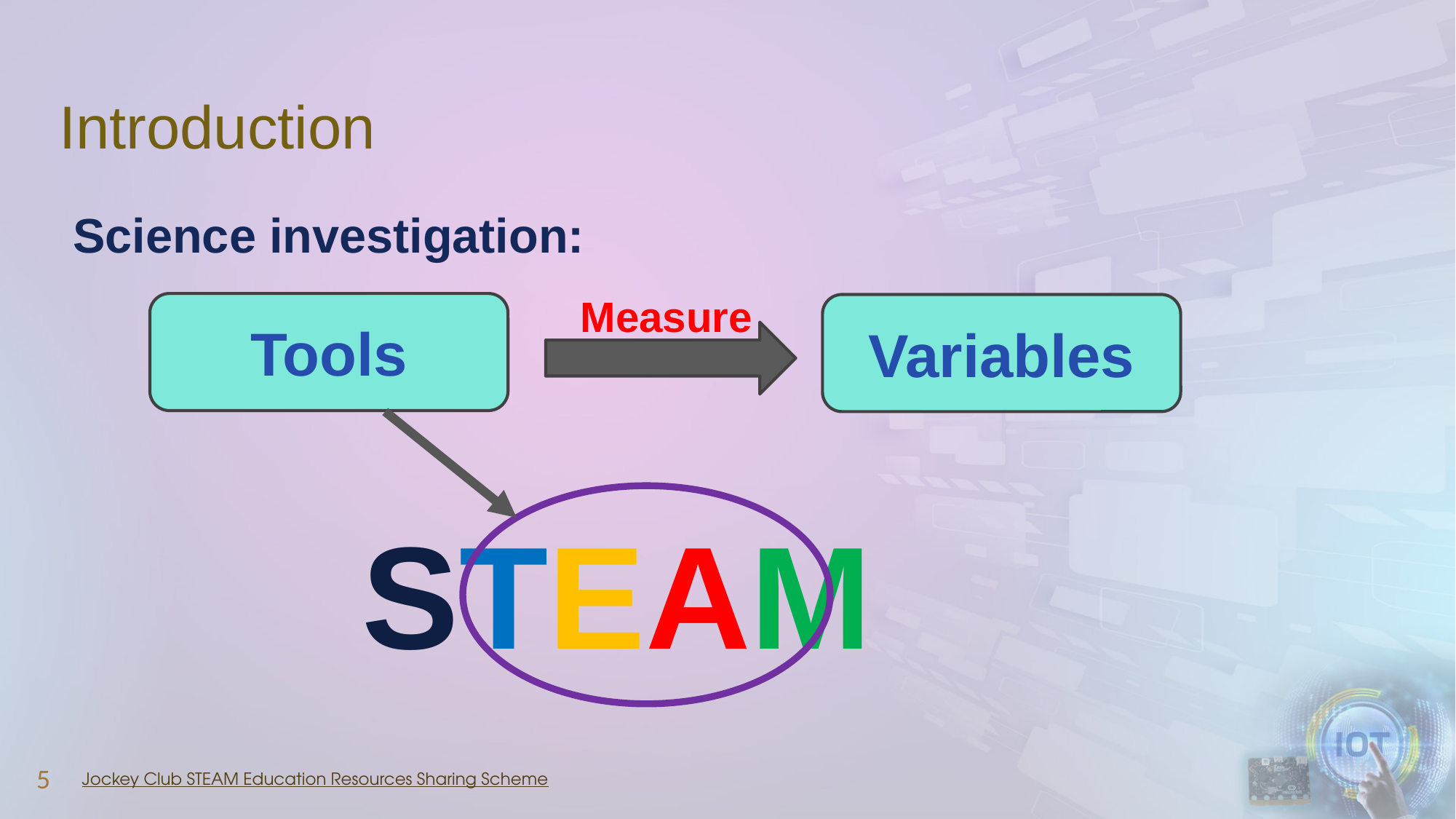

# Introduction
Science investigation:

Measure
Tools
Variables

STEAM